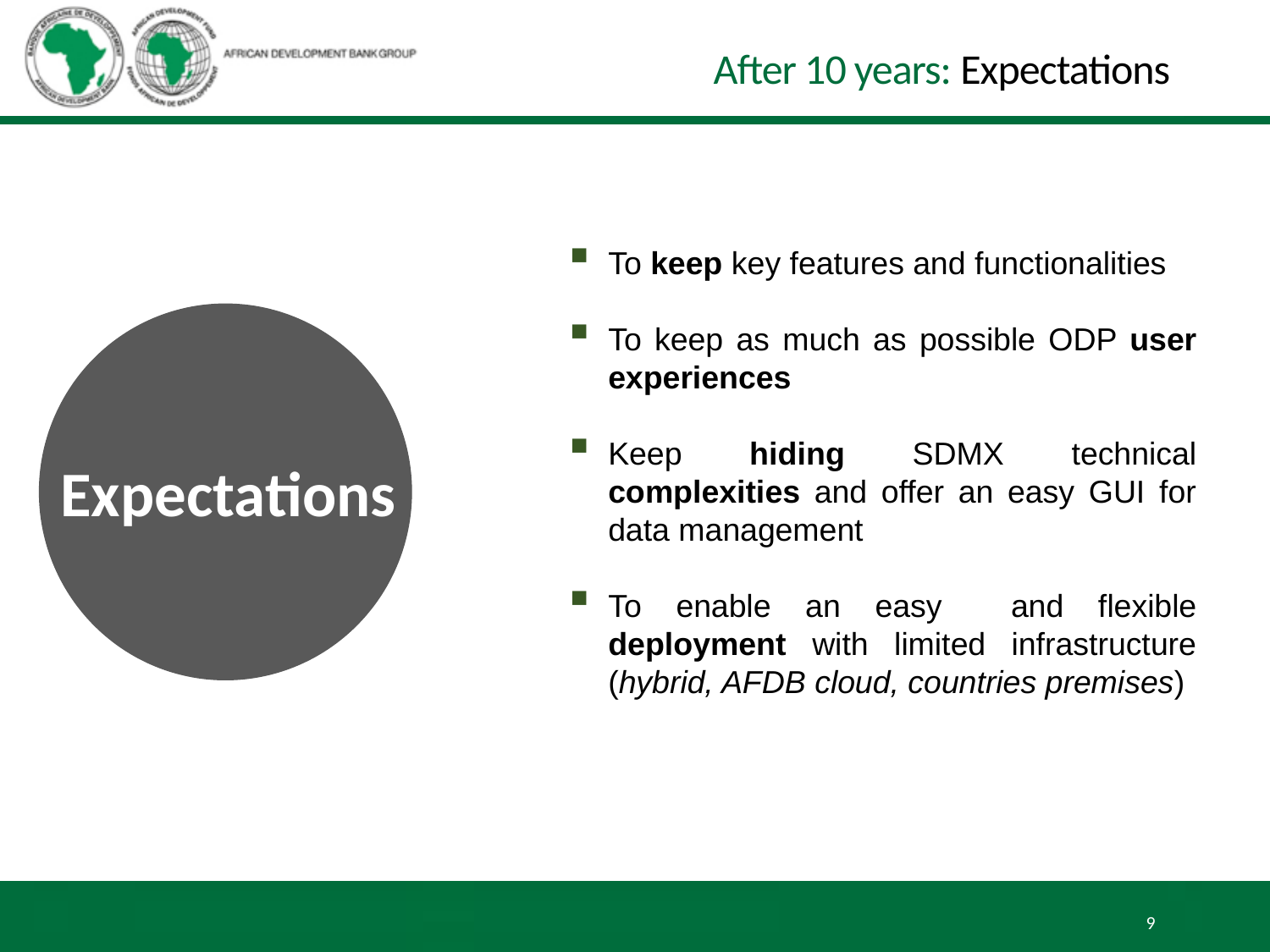

# After 10 years: Expectations

To keep key features and functionalities

To keep as much as possible ODP user experiences

Keep hiding SDMX technical complexities and offer an easy GUI for data management

To enable an easy  and flexible deployment with limited infrastructure (hybrid, AFDB cloud, countries premises)

Expectations
9